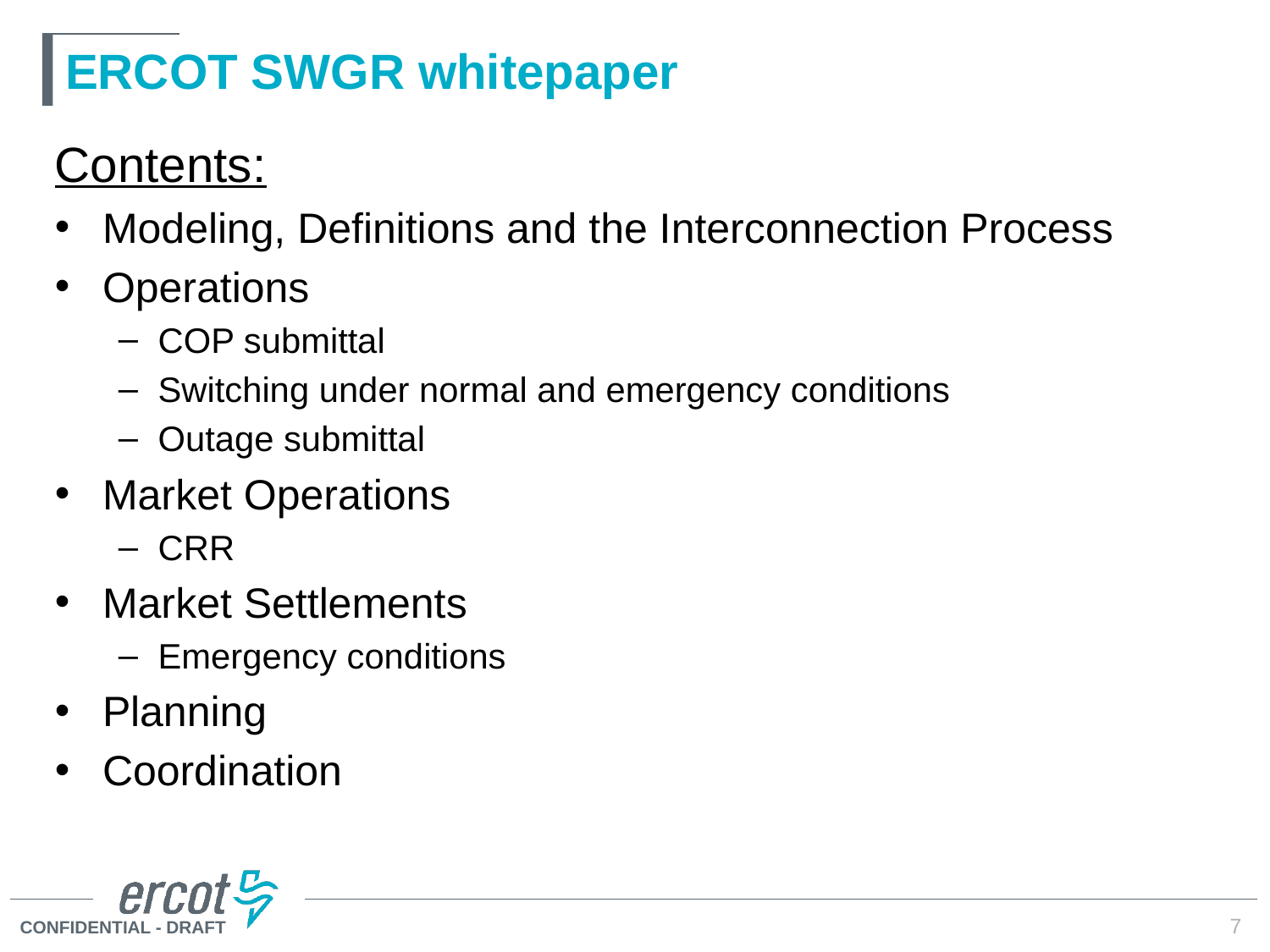

# ERCOT SWGR whitepaper
Contents:
Modeling, Definitions and the Interconnection Process
Operations
COP submittal
Switching under normal and emergency conditions
Outage submittal
Market Operations
CRR
Market Settlements
Emergency conditions
Planning
Coordination

7